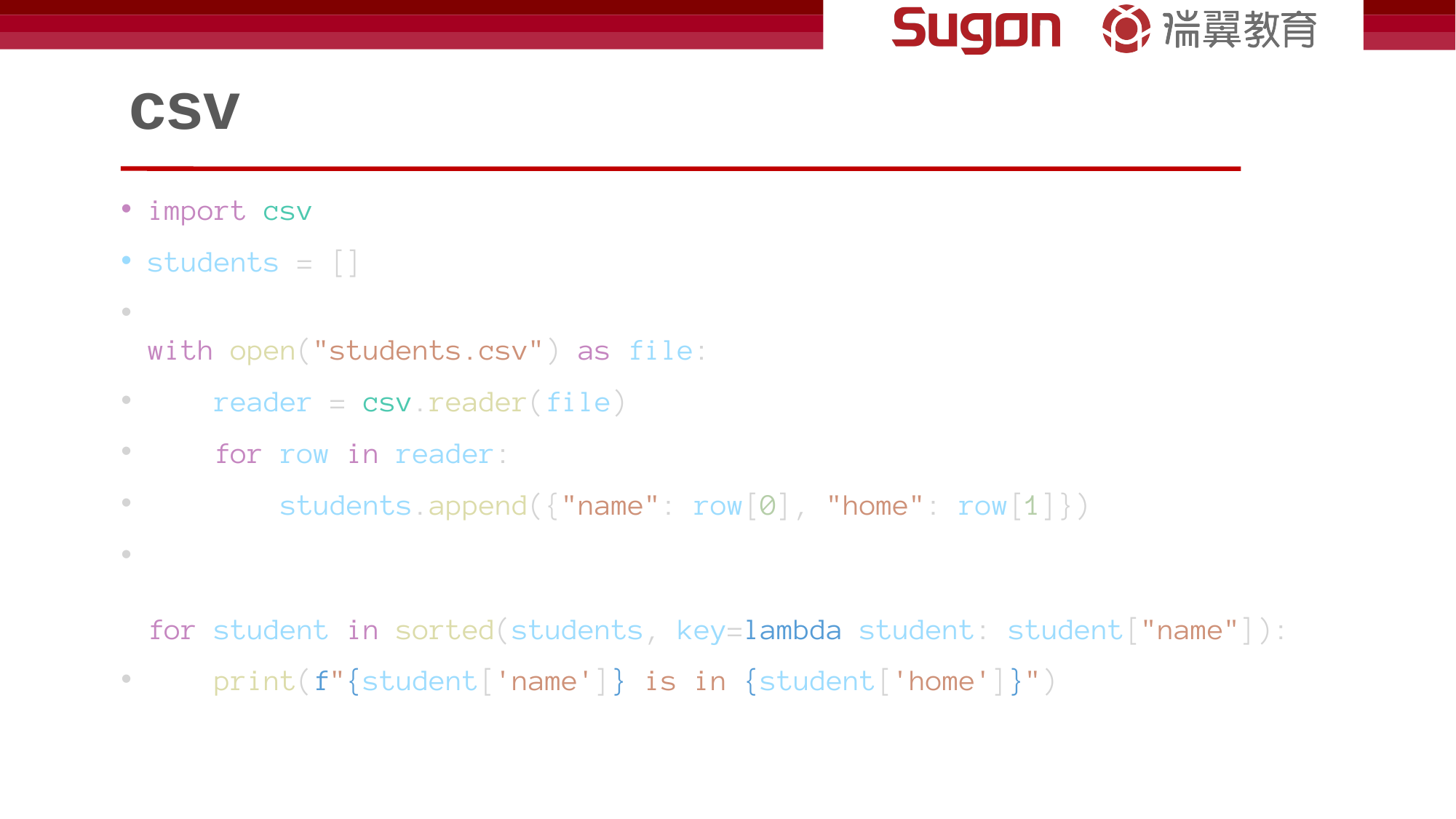

# csv
import csv
students = []
with open("students.csv") as file:
    reader = csv.reader(file)
    for row in reader:
        students.append({"name": row[0], "home": row[1]})
for student in sorted(students, key=lambda student: student["name"]):
    print(f"{student['name']} is in {student['home']}")